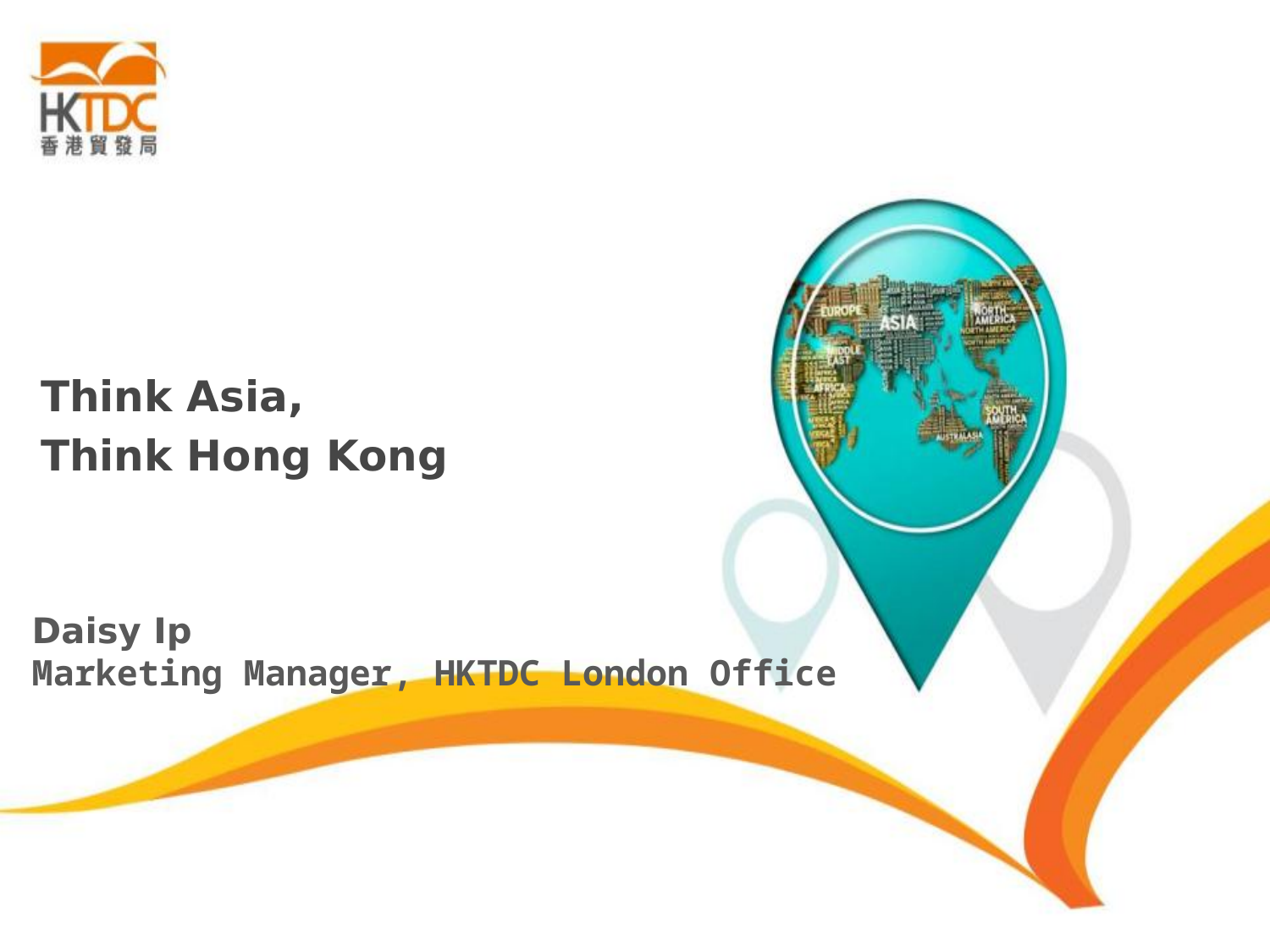

Think Asia,
Think Hong Kong
Daisy Ip
Marketing Manager, HKTDC London Office